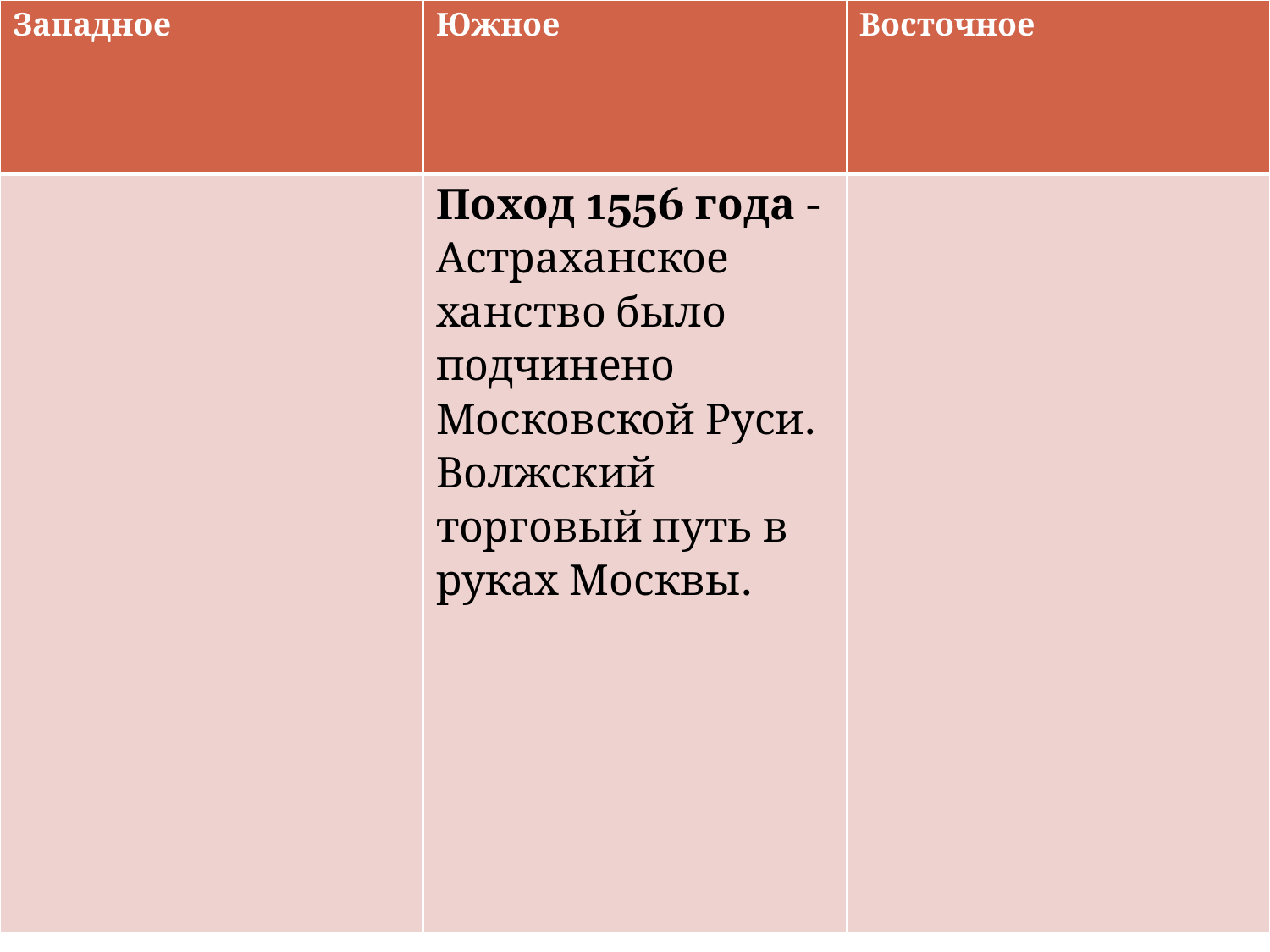

| Западное | Южное | Восточное |
| --- | --- | --- |
|  | Поход 1556 года -Астраханское ханство было подчинено Московской Руси. Волжский торговый путь в руках Москвы. |  |
#